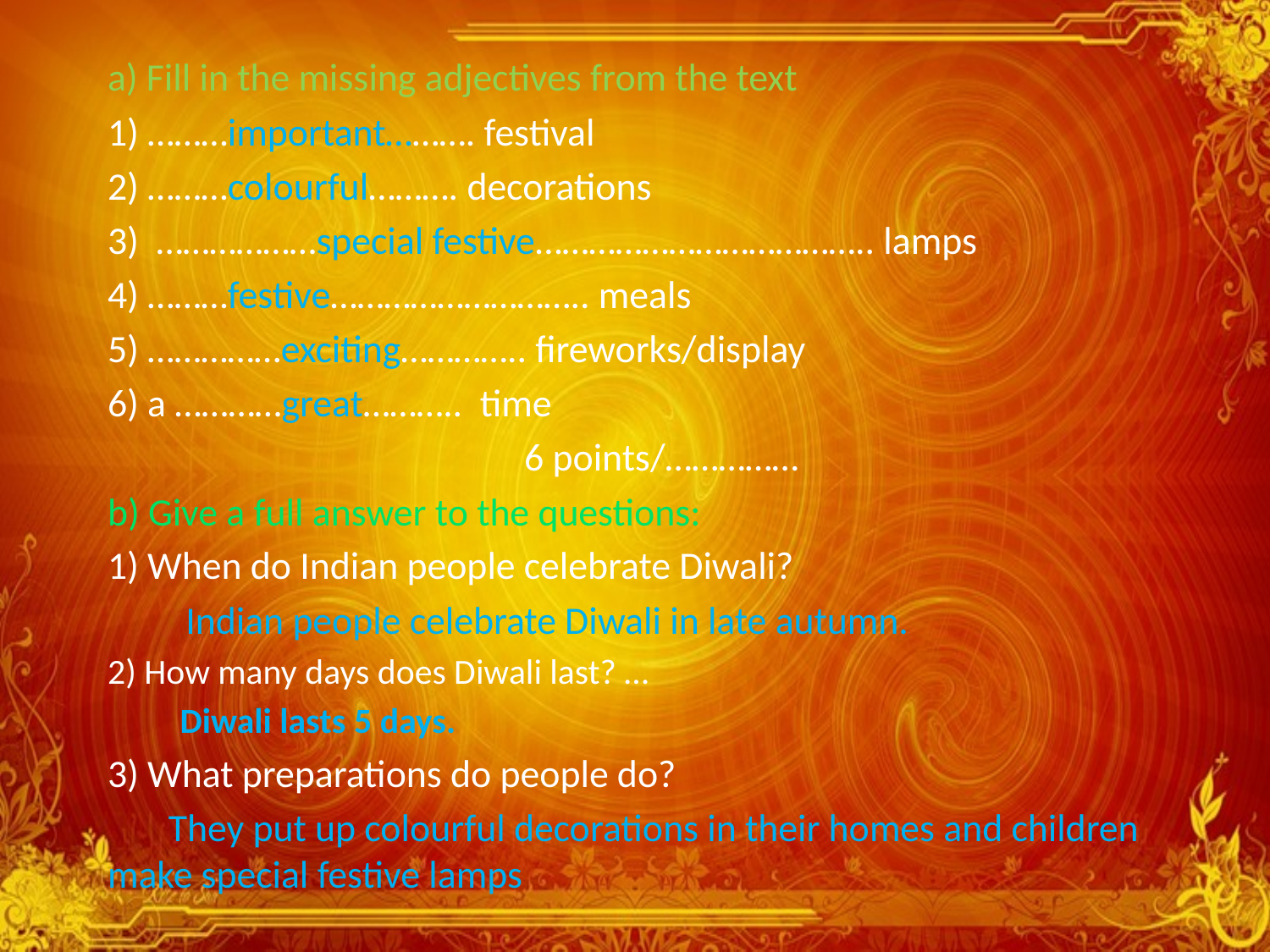

a) Fill in the missing adjectives from the text
1) ………important………. festival
2) ………colourful………. decorations
3)  ………………special festive……………………………….. lamps
4) ………festive……………………….. meals
5) ……………exciting………….. fireworks/display
6) a …………great………..  time
                                                6 points/……………
b) Give a full answer to the questions:
1) When do Indian people celebrate Diwali?
         Indian people celebrate Diwali in late autumn.
2) How many days does Diwali last? …
         Diwali lasts 5 days.
3) What preparations do people do?
       They put up colourful decorations in their homes and children make special festive lamps

 6 points/……………
  Total………………………….